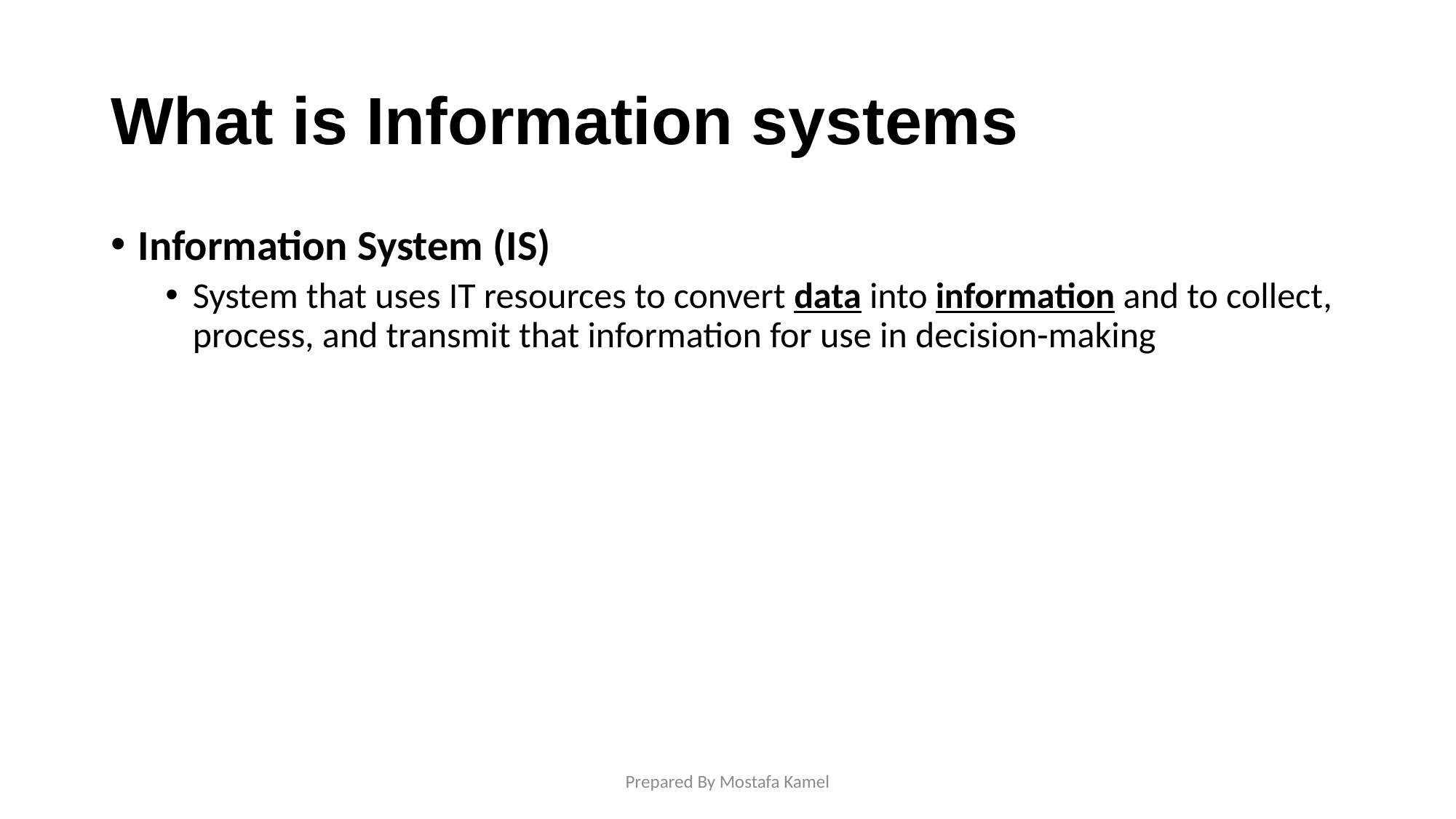

# What is Information systems
Information System (IS)
System that uses IT resources to convert data into information and to collect, process, and transmit that information for use in decision-making

Prepared By Mostafa Kamel